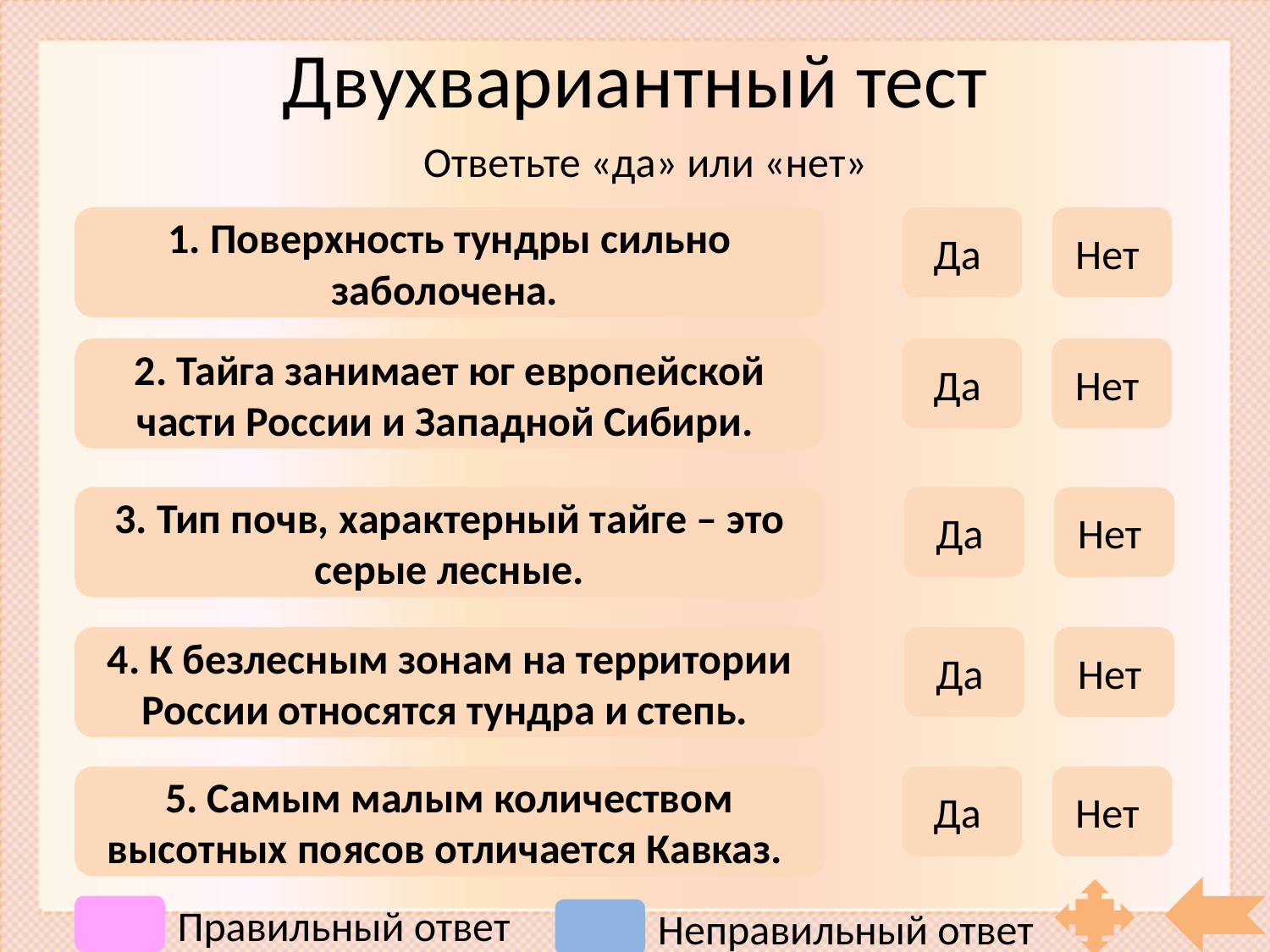

# Двухвариантный тест
Ответьте «да» или «нет»
1. Поверхность тундры сильно заболочена.
Да
Нет
2. Тайга занимает юг европейской части России и Западной Сибири.
Да
Нет
3. Тип почв, характерный тайге – это серые лесные.
Да
Нет
4. К безлесным зонам на территории России относятся тундра и степь.
Да
Нет
5. Самым малым количеством высотных поясов отличается Кавказ.
Да
Нет

Правильный ответ

Неправильный ответ